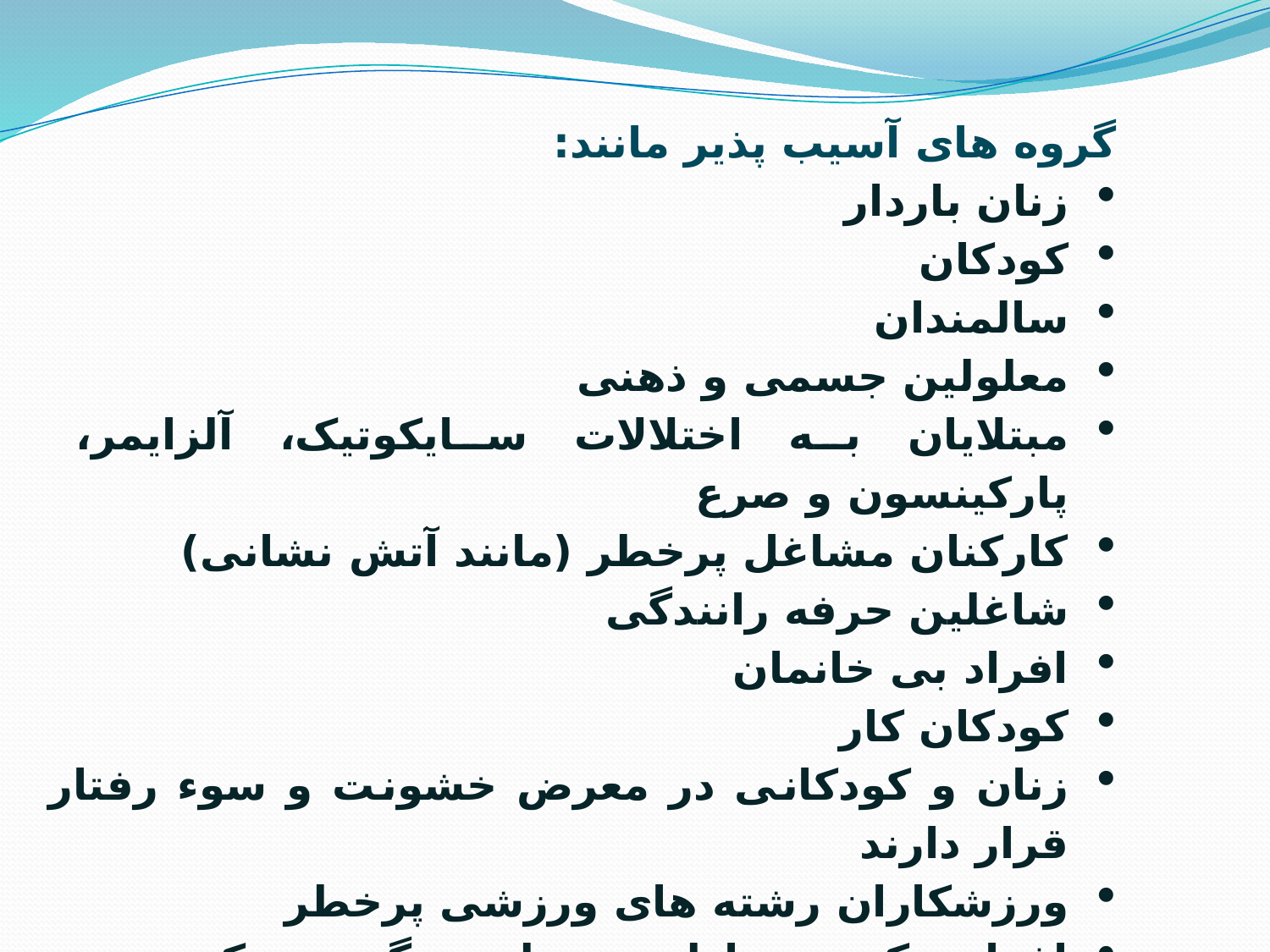

گروه های آسیب پذیر مانند:
زنان باردار
کودکان
سالمندان
معلولین جسمی و ذهنی
مبتلایان به اختلالات سایکوتیک، آلزایمر، پارکینسون و صرع
کارکنان مشاغل پرخطر (مانند آتش نشانی)
شاغلین حرفه رانندگی
افراد بی خانمان
کودکان کار
زنان و کودکانی در معرض خشونت و سوء رفتار قرار دارند
ورزشکاران رشته های ورزشی پرخطر
افرادی که در مناطق پرخطر زندگی می کنند